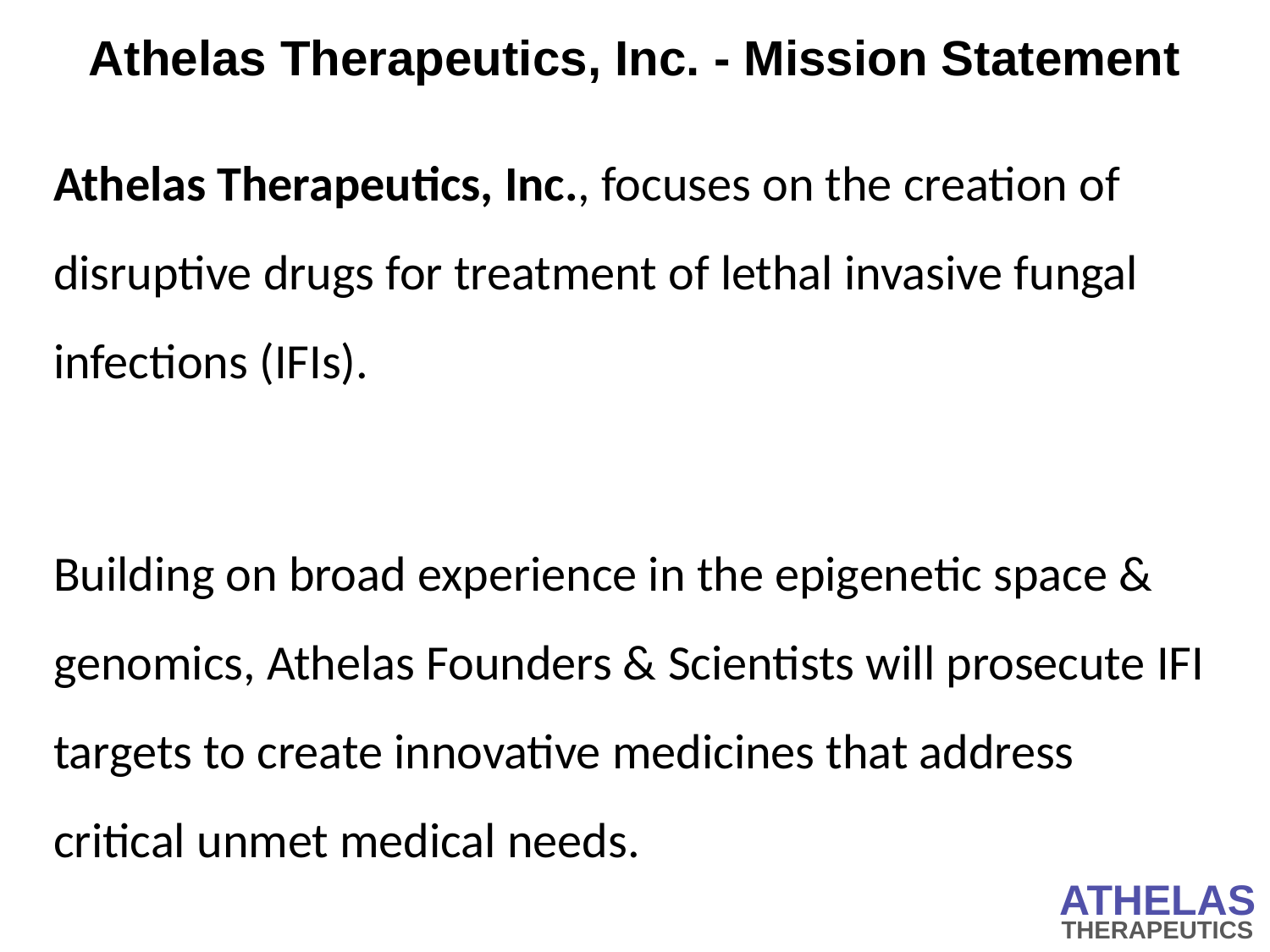

# Athelas Therapeutics, Inc. - Mission Statement
Athelas Therapeutics, Inc., focuses on the creation of disruptive drugs for treatment of lethal invasive fungal infections (IFIs).

Building on broad experience in the epigenetic space & genomics, Athelas Founders & Scientists will prosecute IFI targets to create innovative medicines that address critical unmet medical needs.

ATHELAS
THERAPEUTICS